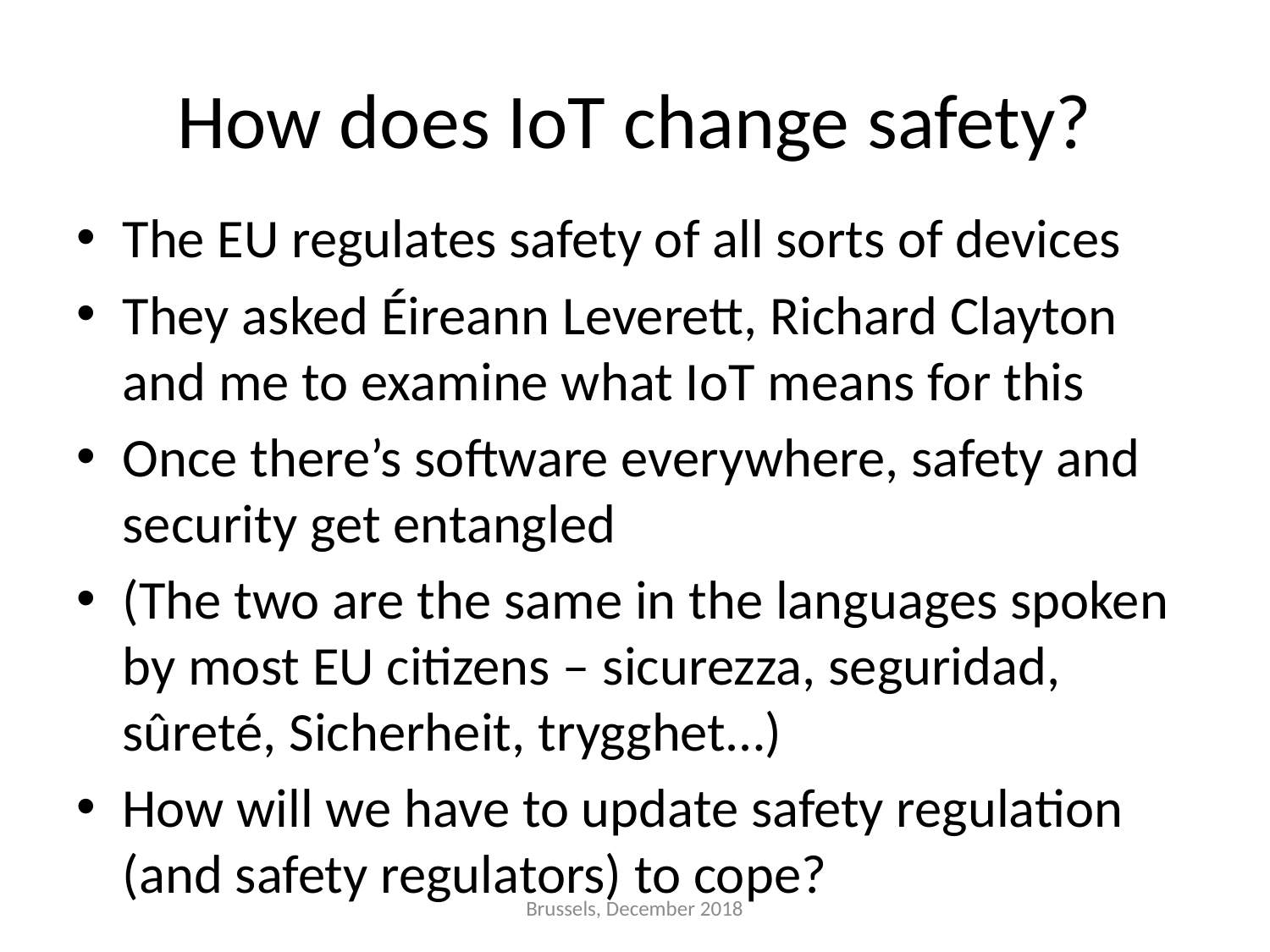

# How does IoT change safety?
The EU regulates safety of all sorts of devices
They asked Éireann Leverett, Richard Clayton and me to examine what IoT means for this
Once there’s software everywhere, safety and security get entangled
(The two are the same in the languages spoken by most EU citizens – sicurezza, seguridad, sûreté, Sicherheit, trygghet…)
How will we have to update safety regulation (and safety regulators) to cope?
Brussels, December 2018